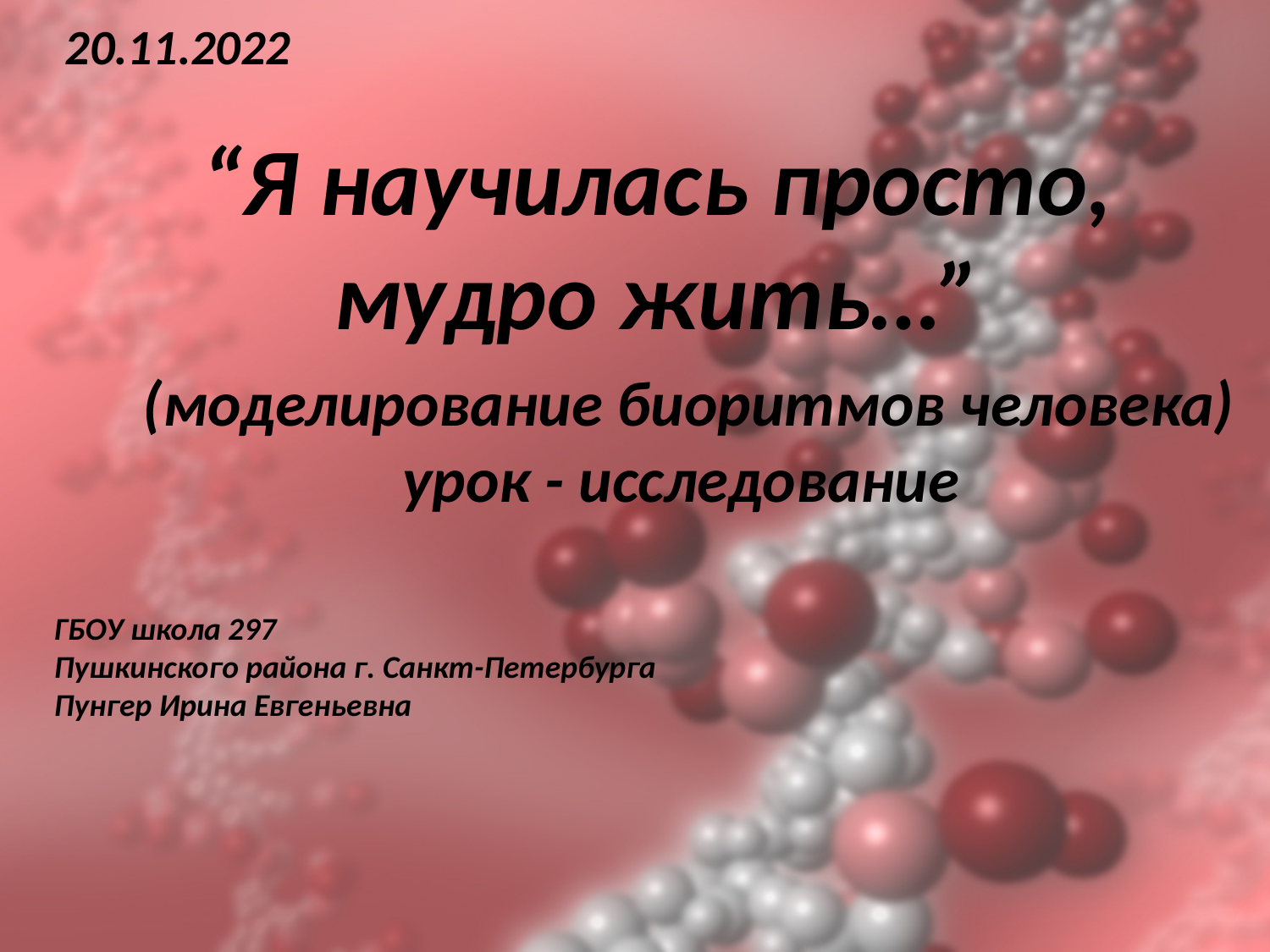

20.11.2022
# “Я научилась просто, мудро жить…”
(моделирование биоритмов человека)
урок - исследование
ГБОУ школа 297
Пушкинского района г. Санкт-Петербурга
Пунгер Ирина Евгеньевна